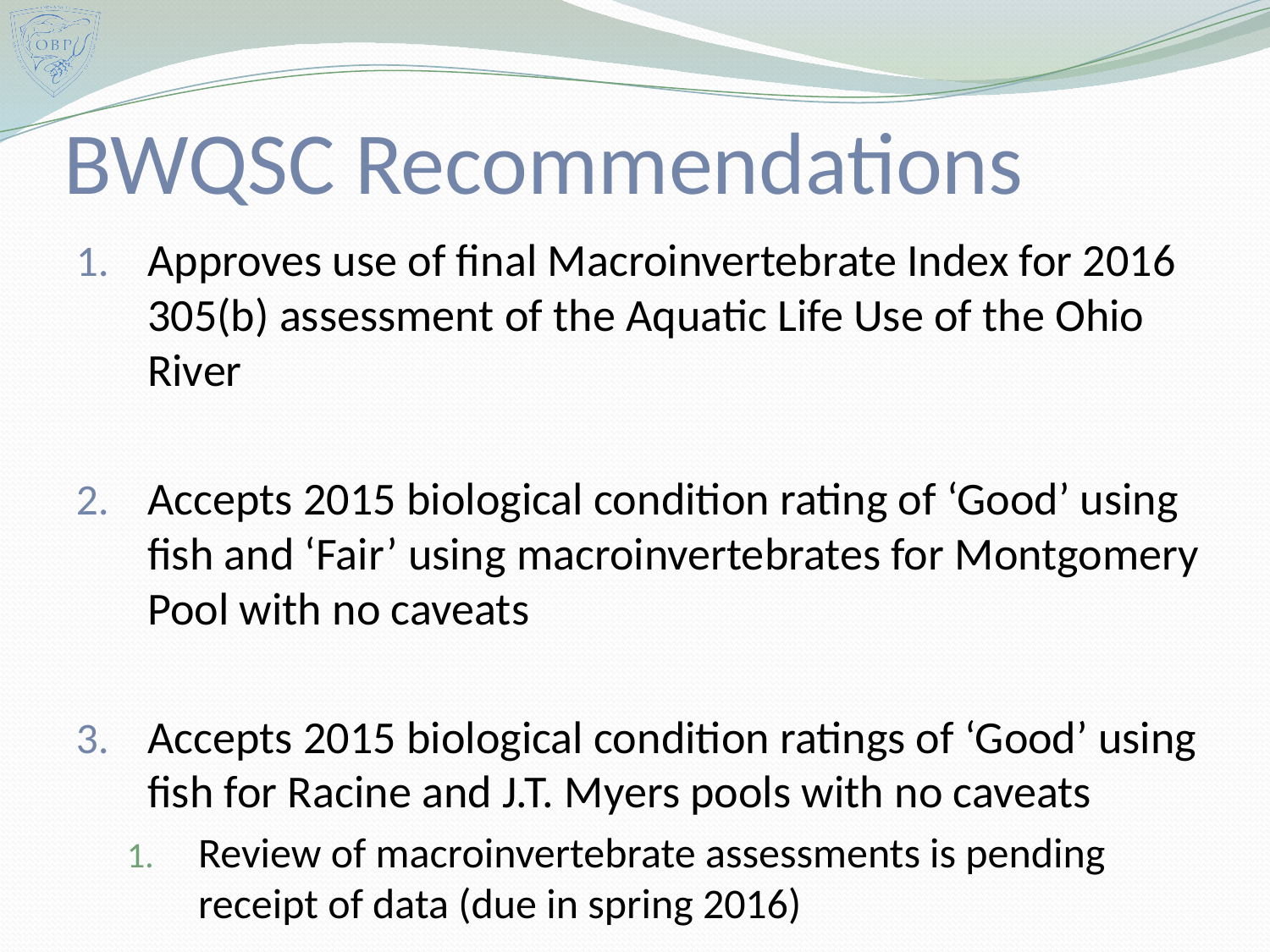

# BWQSC Recommendations
Approves use of final Macroinvertebrate Index for 2016 305(b) assessment of the Aquatic Life Use of the Ohio River

Accepts 2015 biological condition rating of ‘Good’ using fish and ‘Fair’ using macroinvertebrates for Montgomery Pool with no caveats

Accepts 2015 biological condition ratings of ‘Good’ using fish for Racine and J.T. Myers pools with no caveats
Review of macroinvertebrate assessments is pending receipt of data (due in spring 2016)